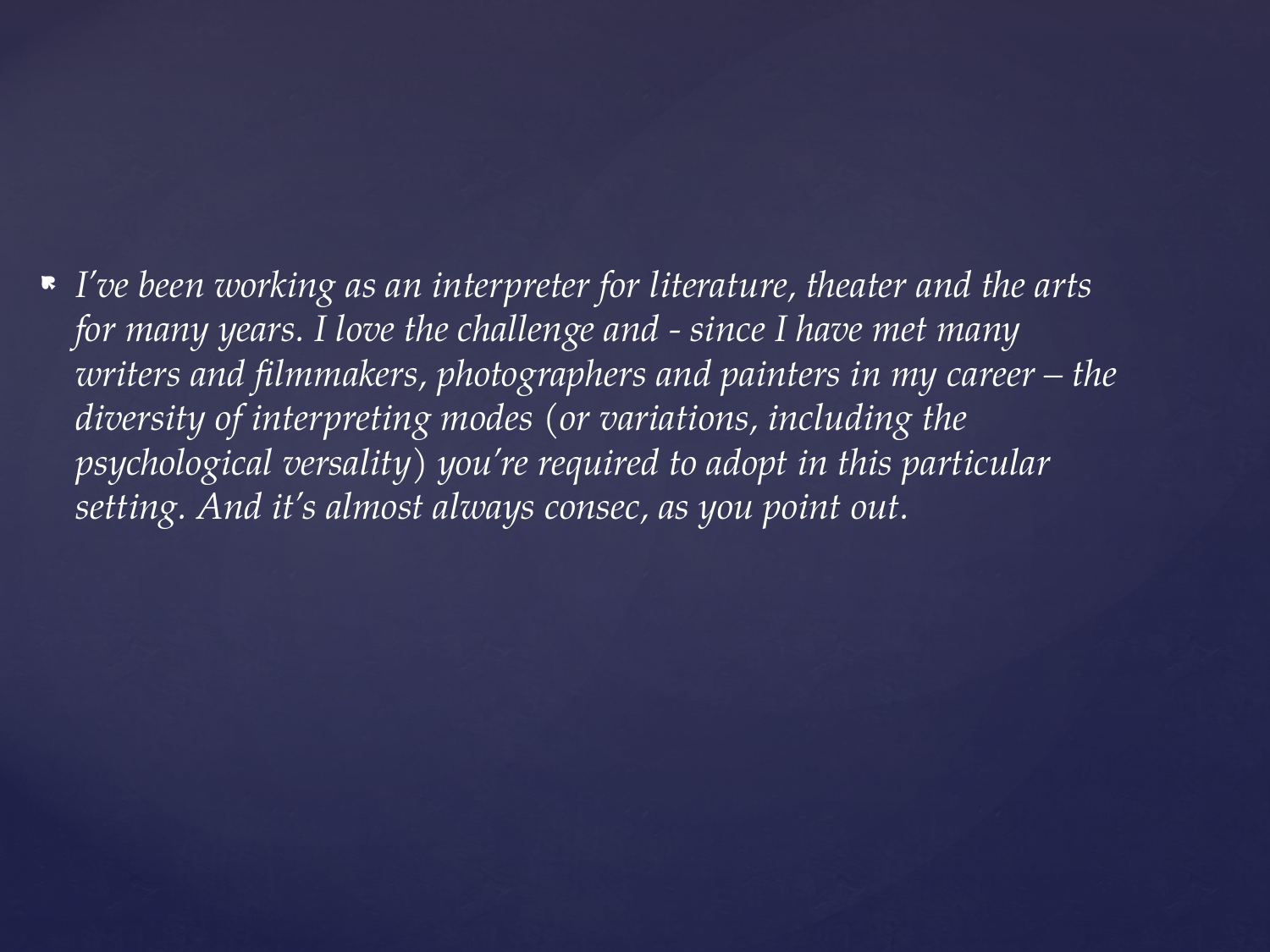

I’ve been working as an interpreter for literature, theater and the arts for many years. I love the challenge and - since I have met many writers and filmmakers, photographers and painters in my career – the diversity of interpreting modes (or variations, including the psychological versality) you’re required to adopt in this particular setting. And it’s almost always consec, as you point out.

#